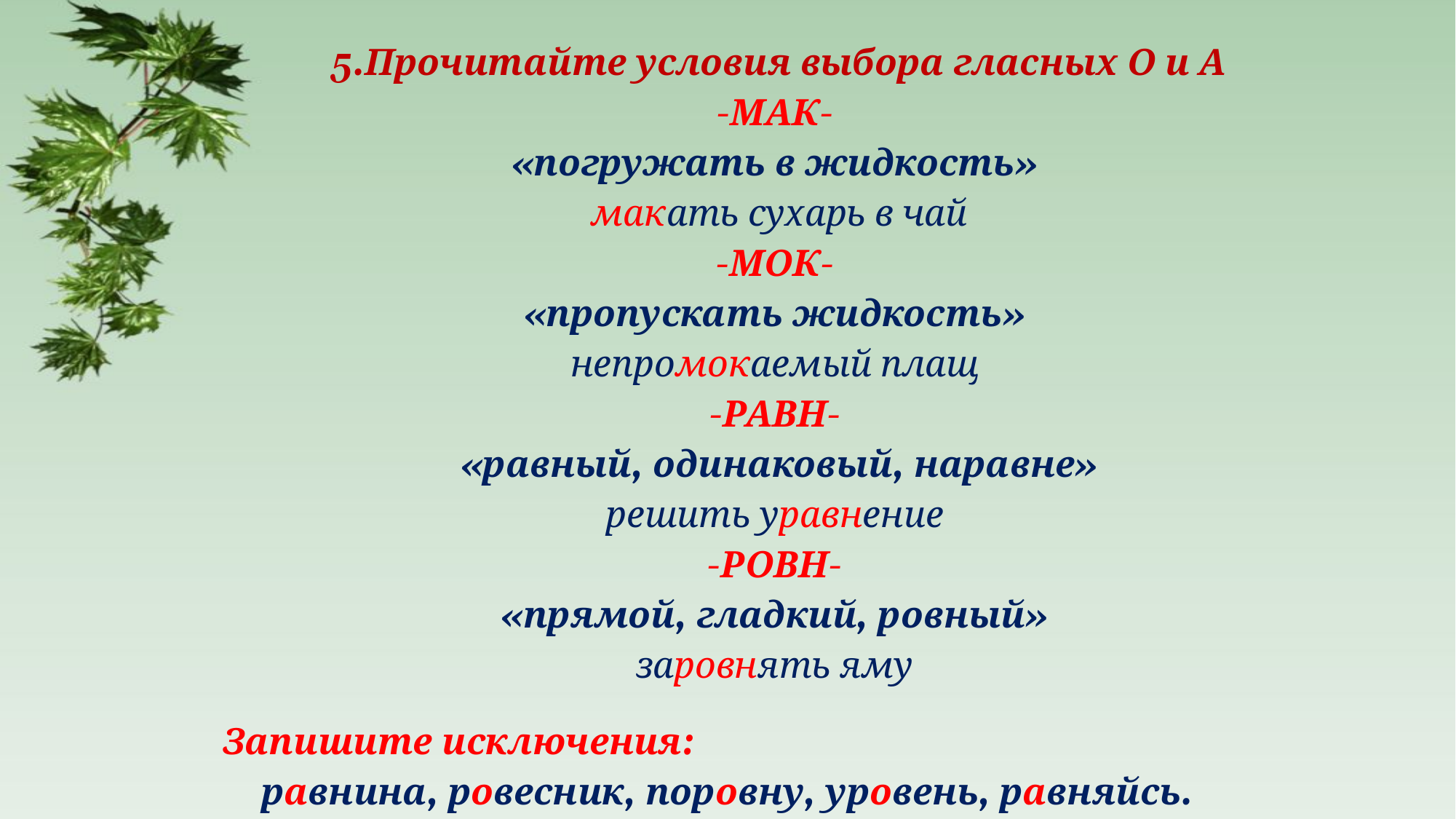

5.Прочитайте условия выбора гласных О и А
-МАК-
«погружать в жидкость»
макать сухарь в чай
-МОК-
«пропускать жидкость»
непромокаемый плащ
-РАВН-
«равный, одинаковый, наравне»
решить уравнение
-РОВН-
«прямой, гладкий, ровный»
заровнять яму
Запишите исключения:
равнина, ровесник, поровну, уровень, равняйсь.